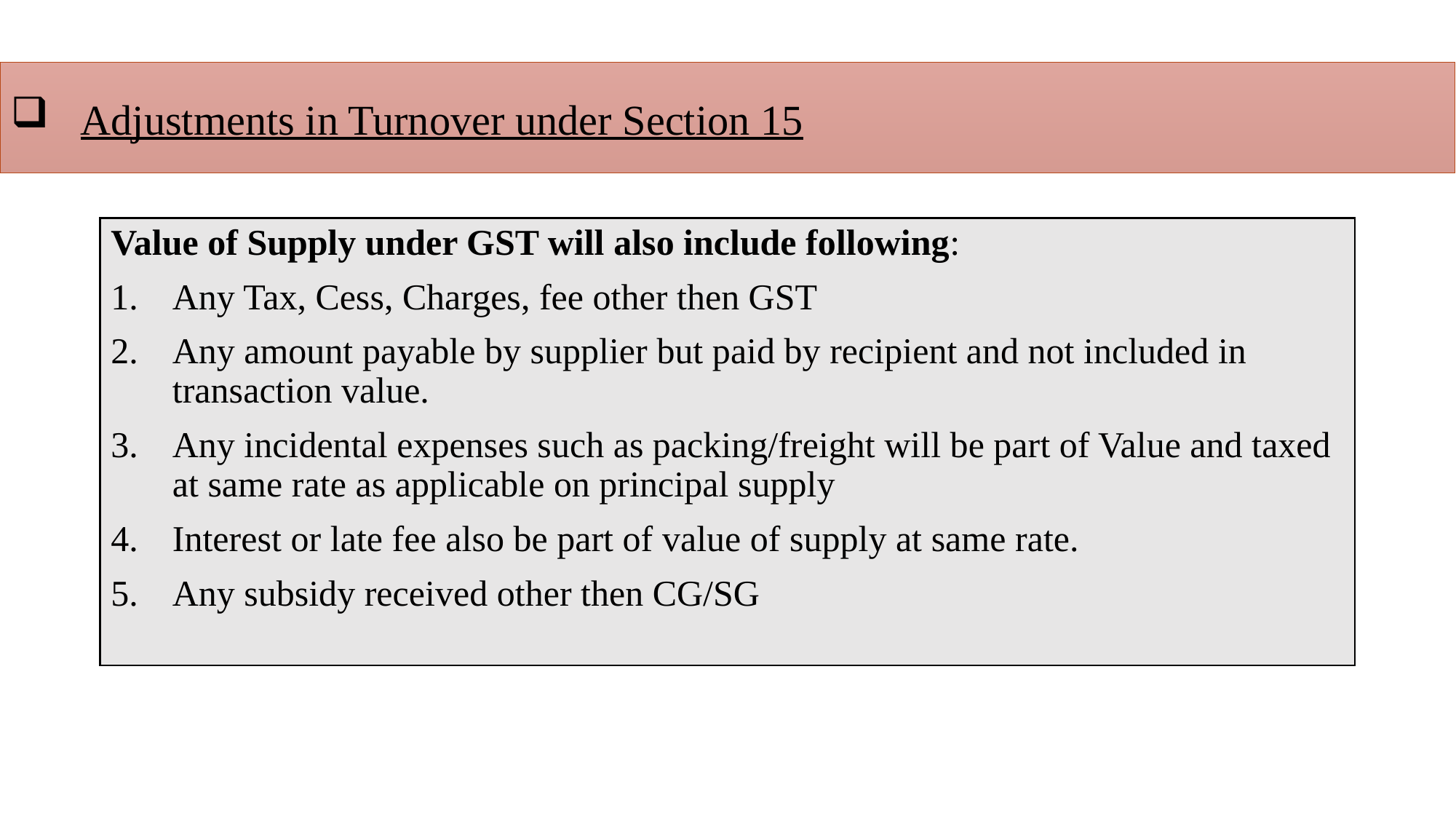

Adjustments in Turnover under Section 15
Value of Supply under GST will also include following:
Any Tax, Cess, Charges, fee other then GST
Any amount payable by supplier but paid by recipient and not included in transaction value.
Any incidental expenses such as packing/freight will be part of Value and taxed at same rate as applicable on principal supply
Interest or late fee also be part of value of supply at same rate.
Any subsidy received other then CG/SG